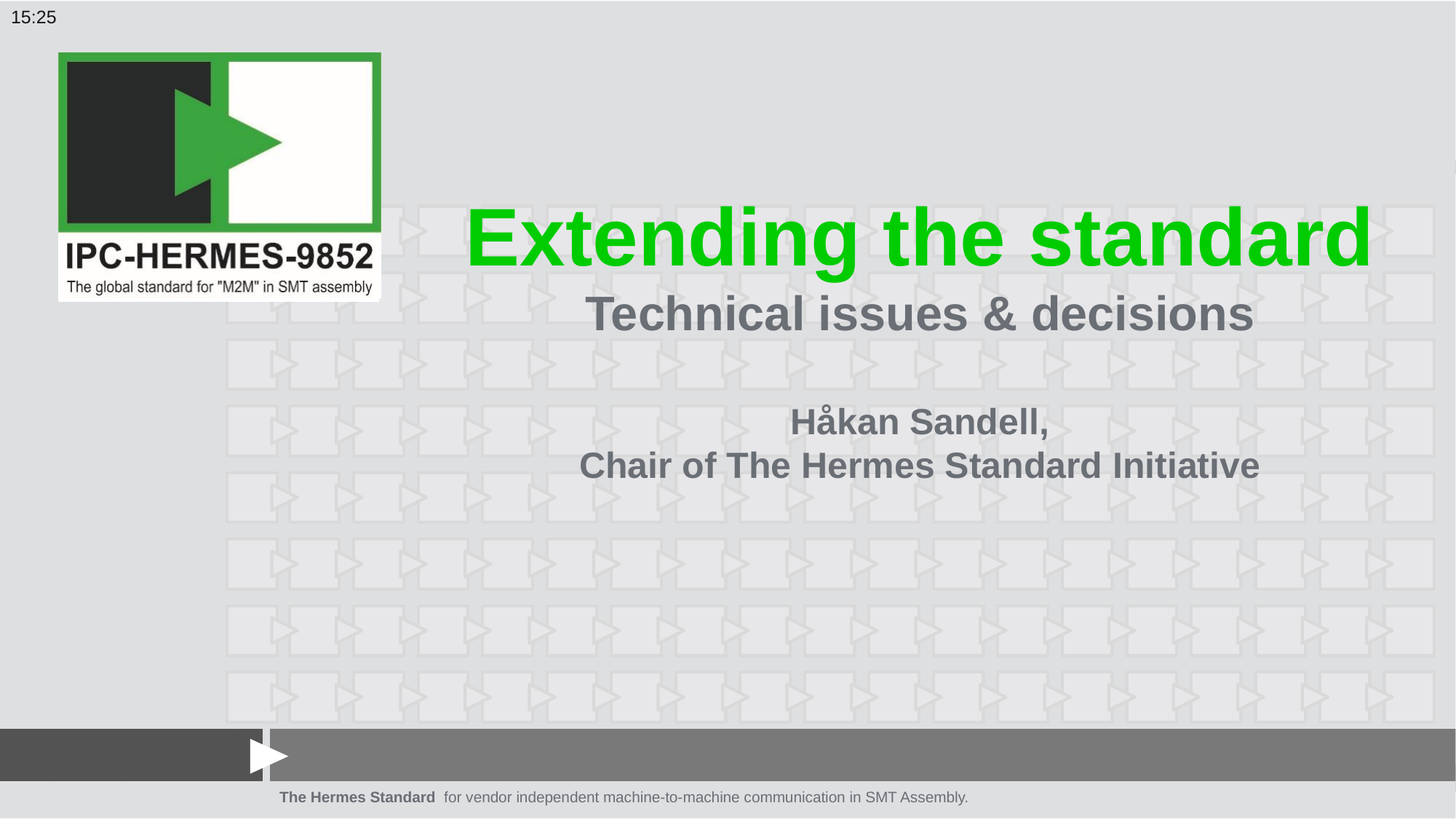

15:25
# Extending the standard Technical issues & decisions Håkan Sandell, Chair of The Hermes Standard Initiative